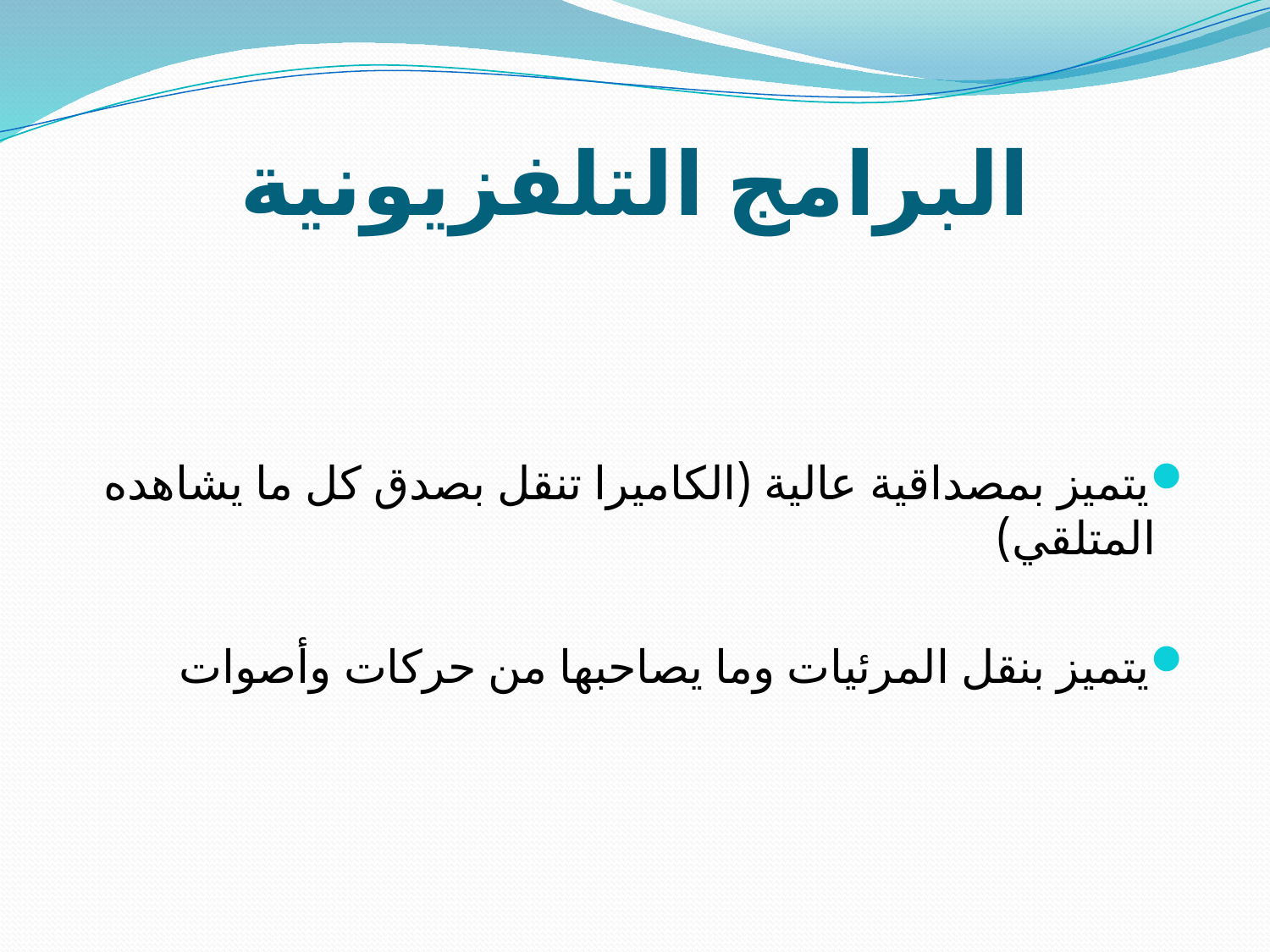

# البرامج التلفزيونية
يتميز بمصداقية عالية (الكاميرا تنقل بصدق كل ما يشاهده المتلقي)

يتميز بنقل المرئيات وما يصاحبها من حركات وأصوات